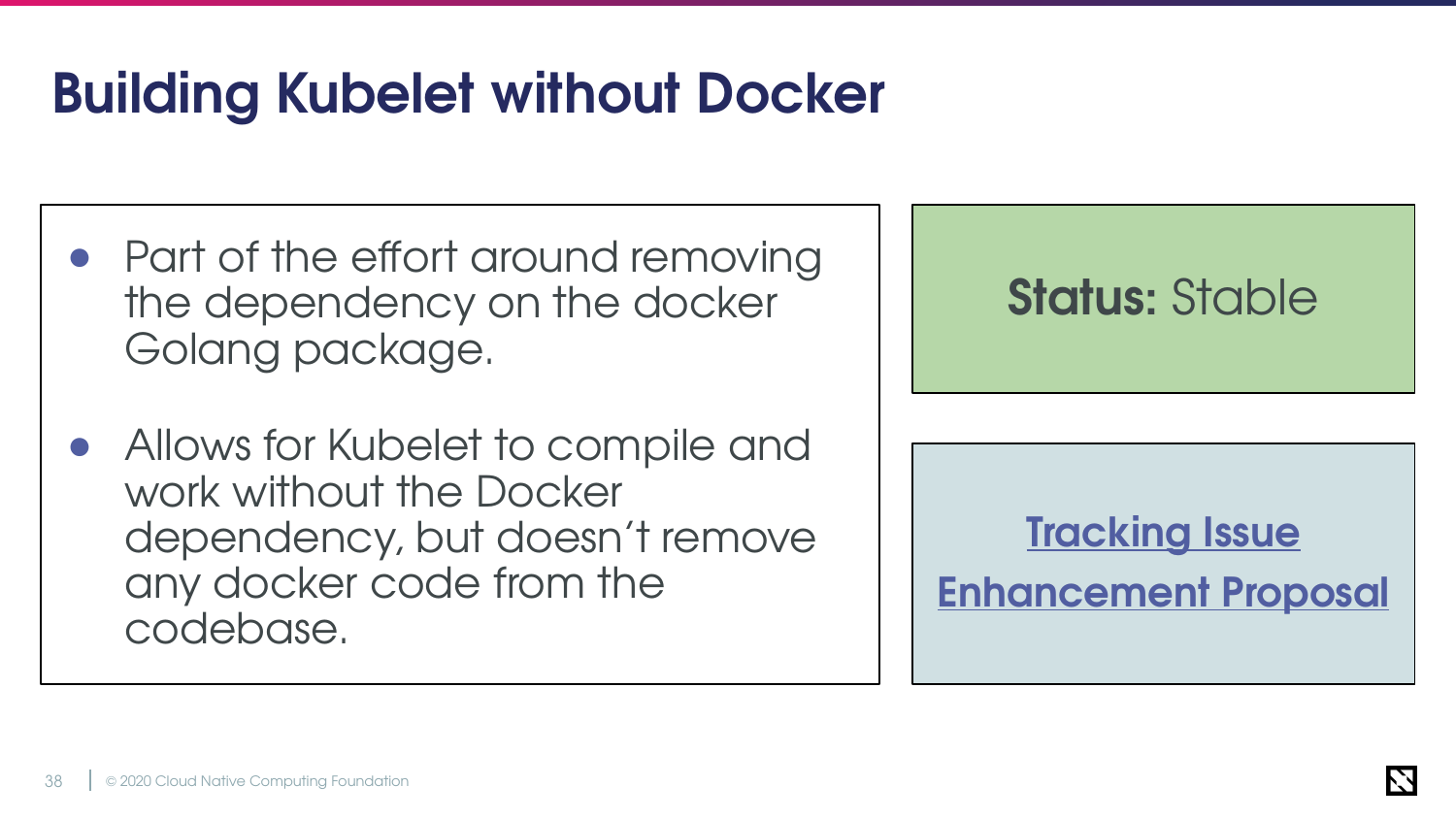

# Building Kubelet without Docker
Part of the effort around removing the dependency on the docker Golang package.
Allows for Kubelet to compile and work without the Docker dependency, but doesn’t remove any docker code from the codebase.
Status: Stable
Tracking Issue
Enhancement Proposal